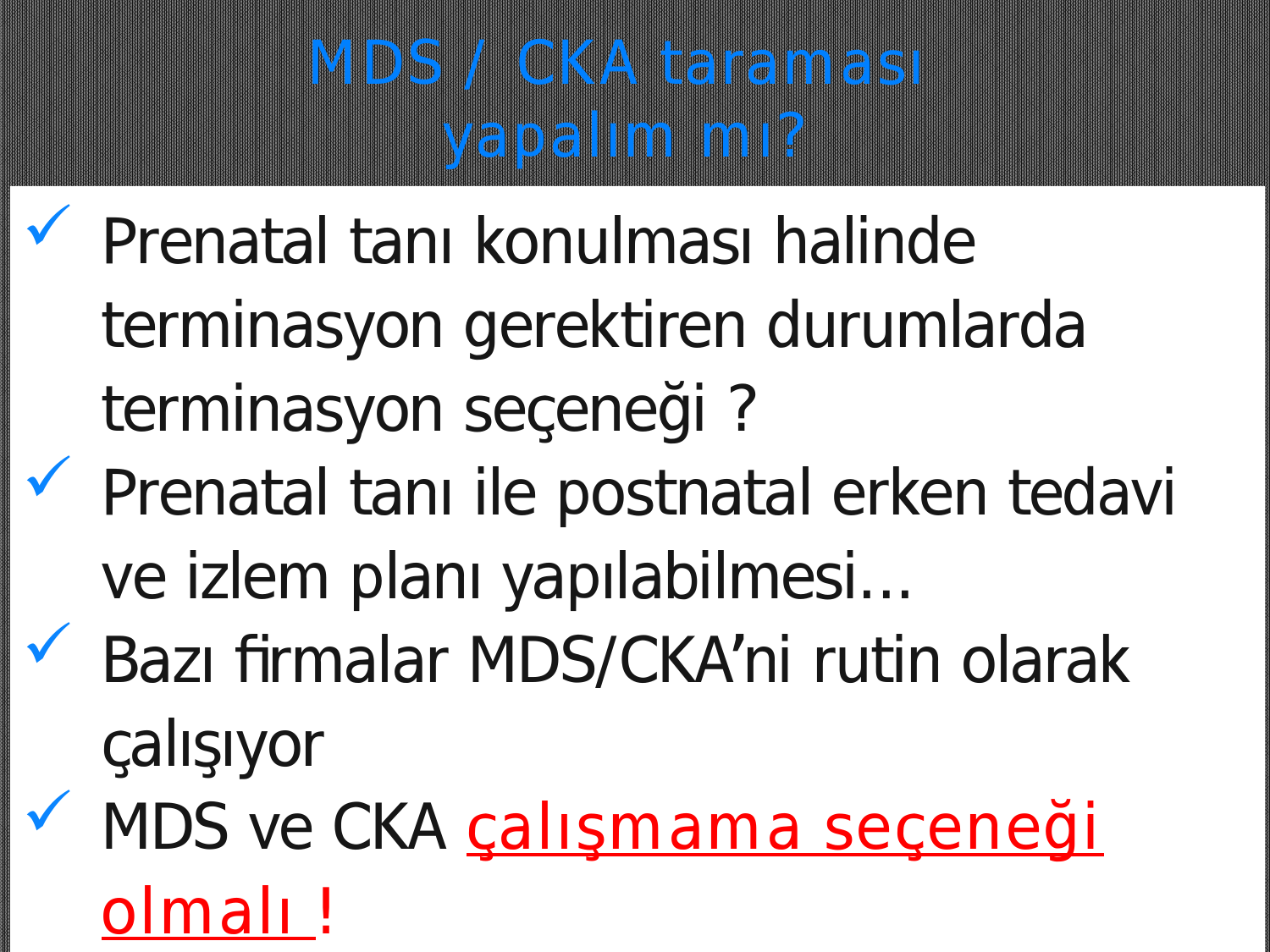

# MDS / CKA taraması yapalım mı?
Prenatal tanı konulması halinde terminasyon gerektiren durumlarda terminasyon seçeneği ?
Prenatal tanı ile postnatal erken tedavi ve izlem planı yapılabilmesi...
Bazı firmalar MDS/CKA’ni rutin olarak çalışıyor
MDS ve CKA çalışmama seçeneği olmalı !